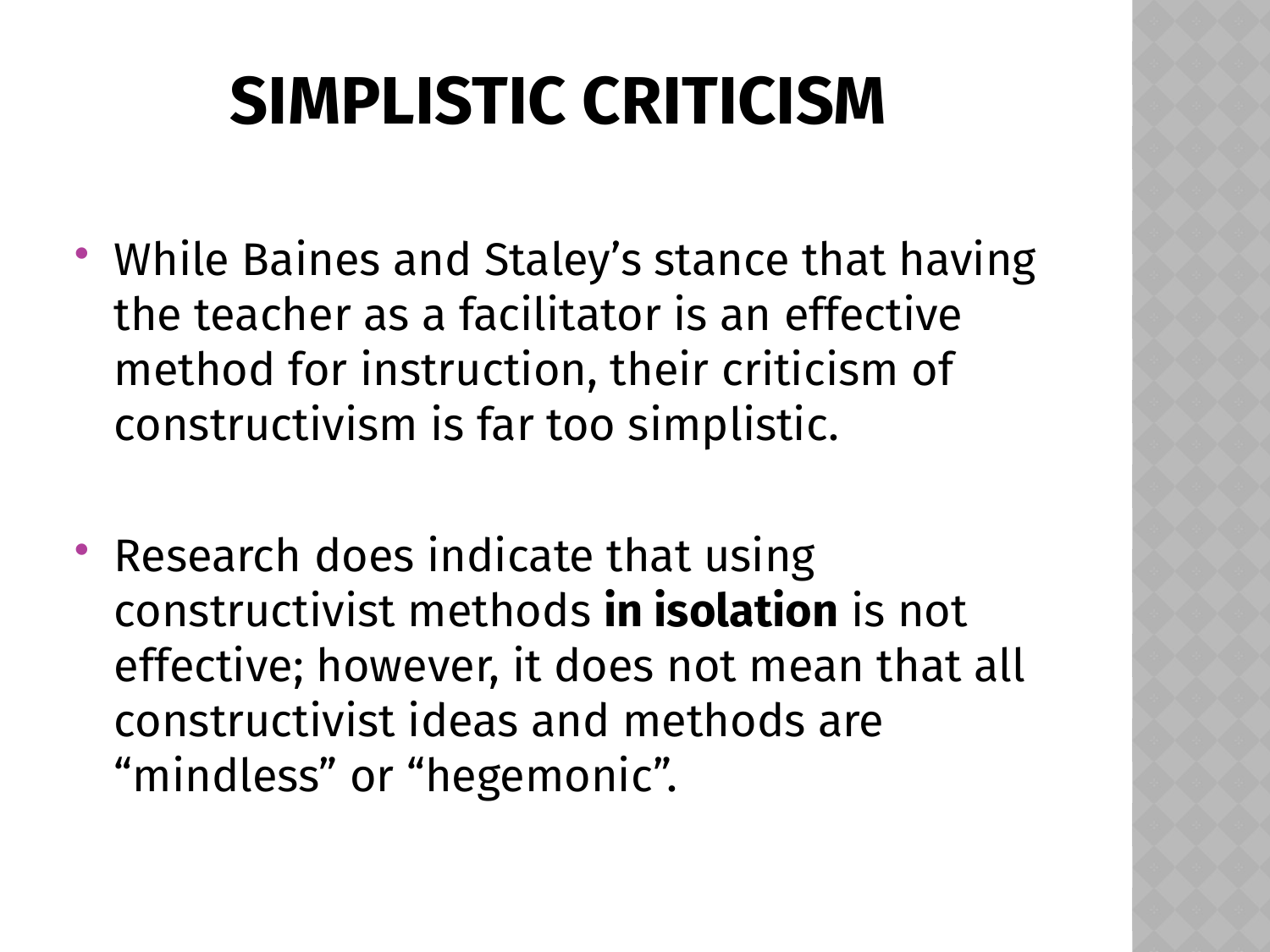

# Simplistic Criticism
While Baines and Staley’s stance that having the teacher as a facilitator is an effective method for instruction, their criticism of constructivism is far too simplistic.

Research does indicate that using constructivist methods in isolation is not effective; however, it does not mean that all constructivist ideas and methods are “mindless” or “hegemonic”.